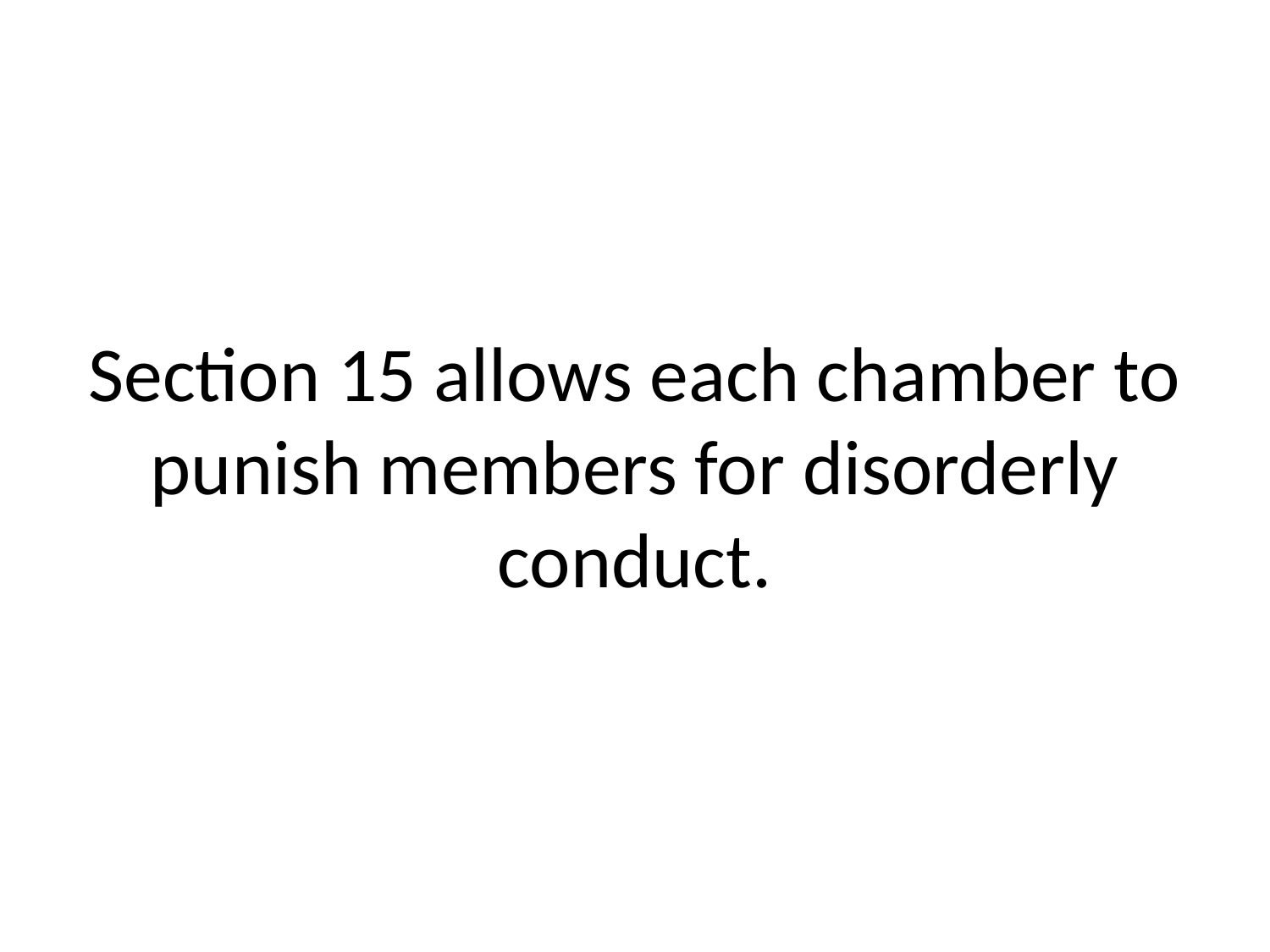

# Section 15 allows each chamber to punish members for disorderly conduct.